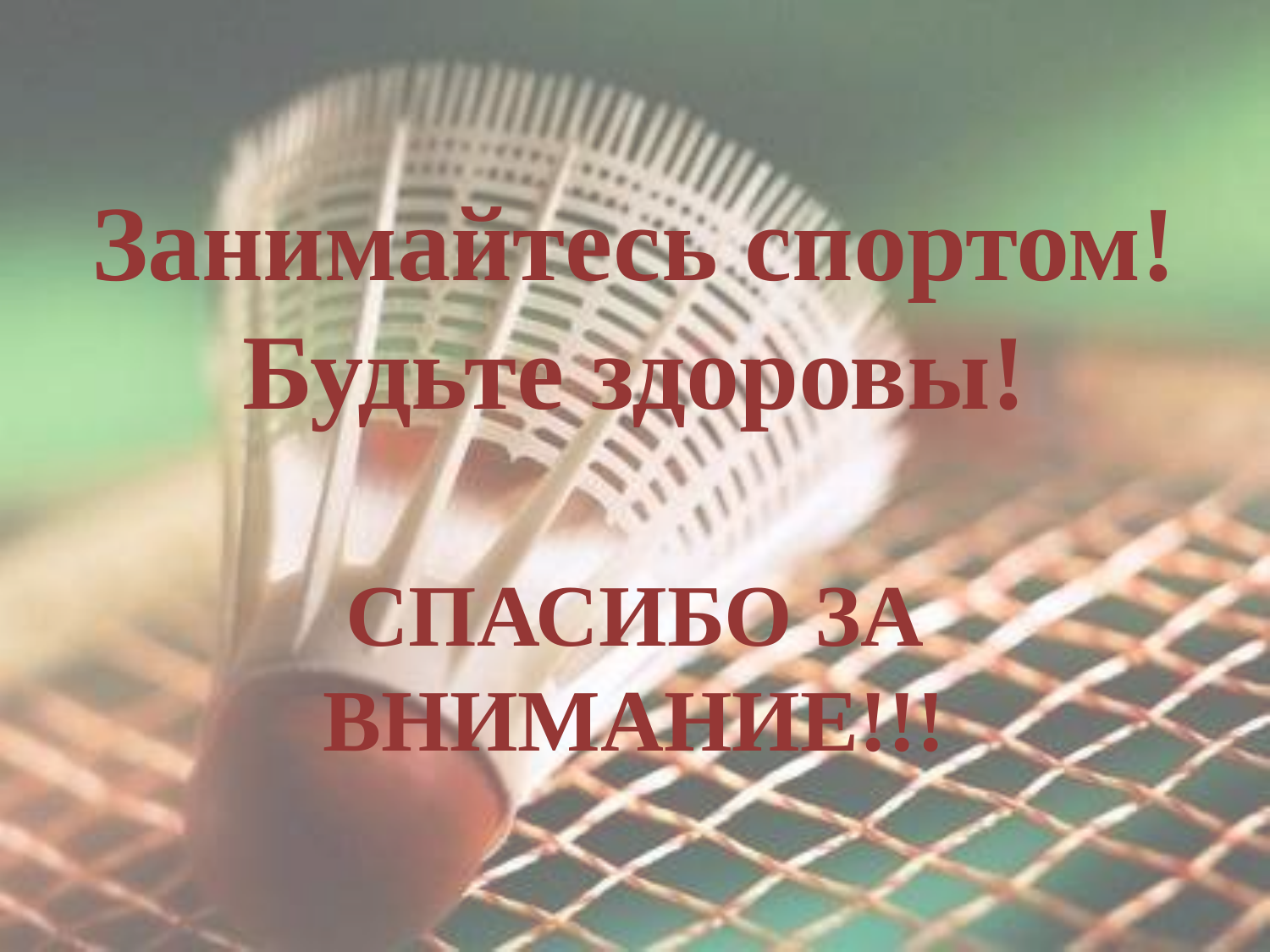

# Занимайтесь спортом! Будьте здоровы! СПАСИБО ЗА ВНИМАНИЕ!!!